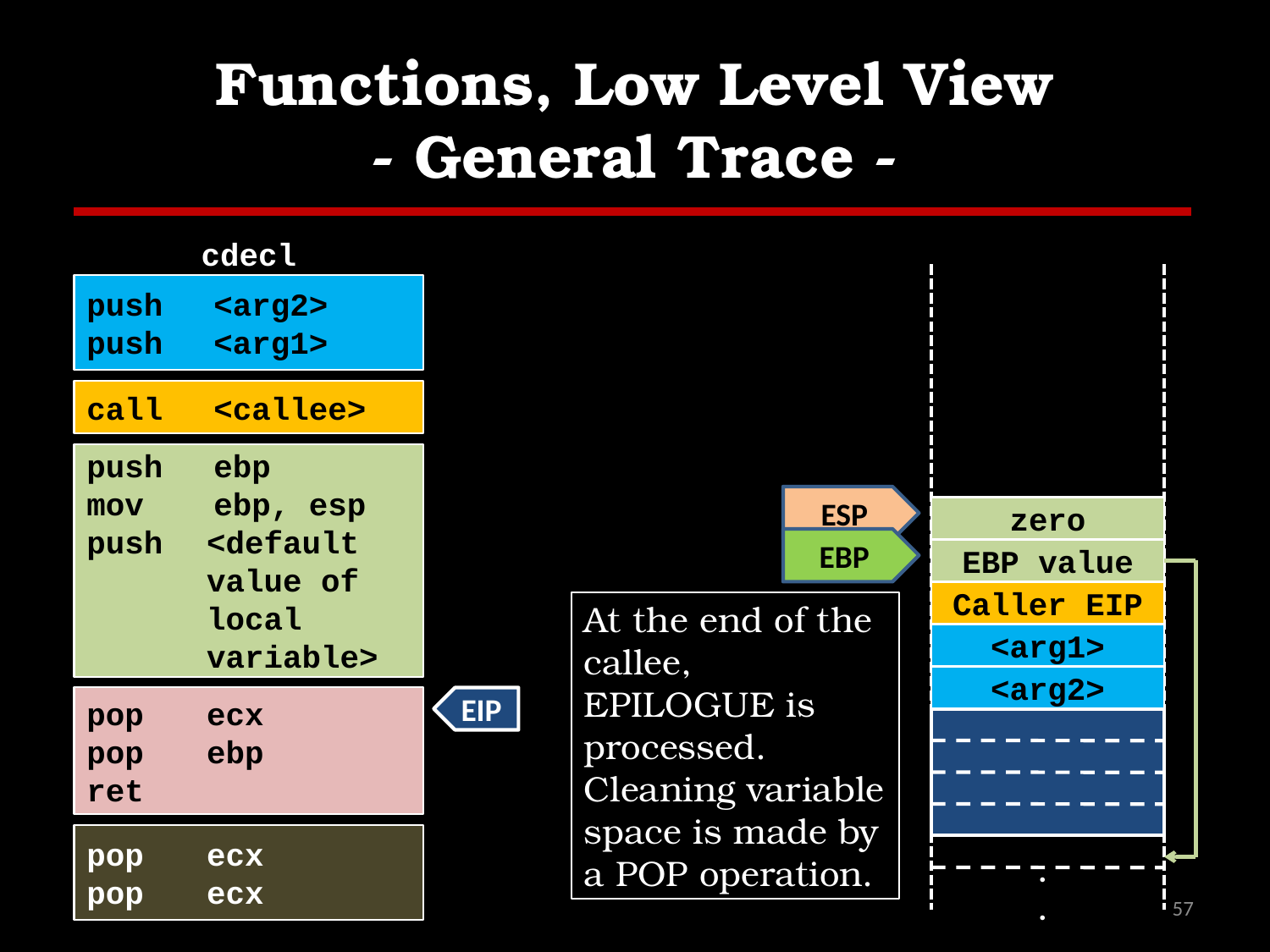

# Functions, Low Level View - General Trace -
cdecl
push	<arg2>
push	<arg1>
call	<callee>
push	ebp
mov	ebp, esp
push	<default value of local variable>
pop	ecx
pop	ebp
ret
pop	ecx
pop	ecx
ESP
zero
EBP
EBP value
Caller EIP
At the end of the callee, EPILOGUE is processed. Cleaning variable space is made by a POP operation.
<arg1>
<arg2>
EIP

.
.
57